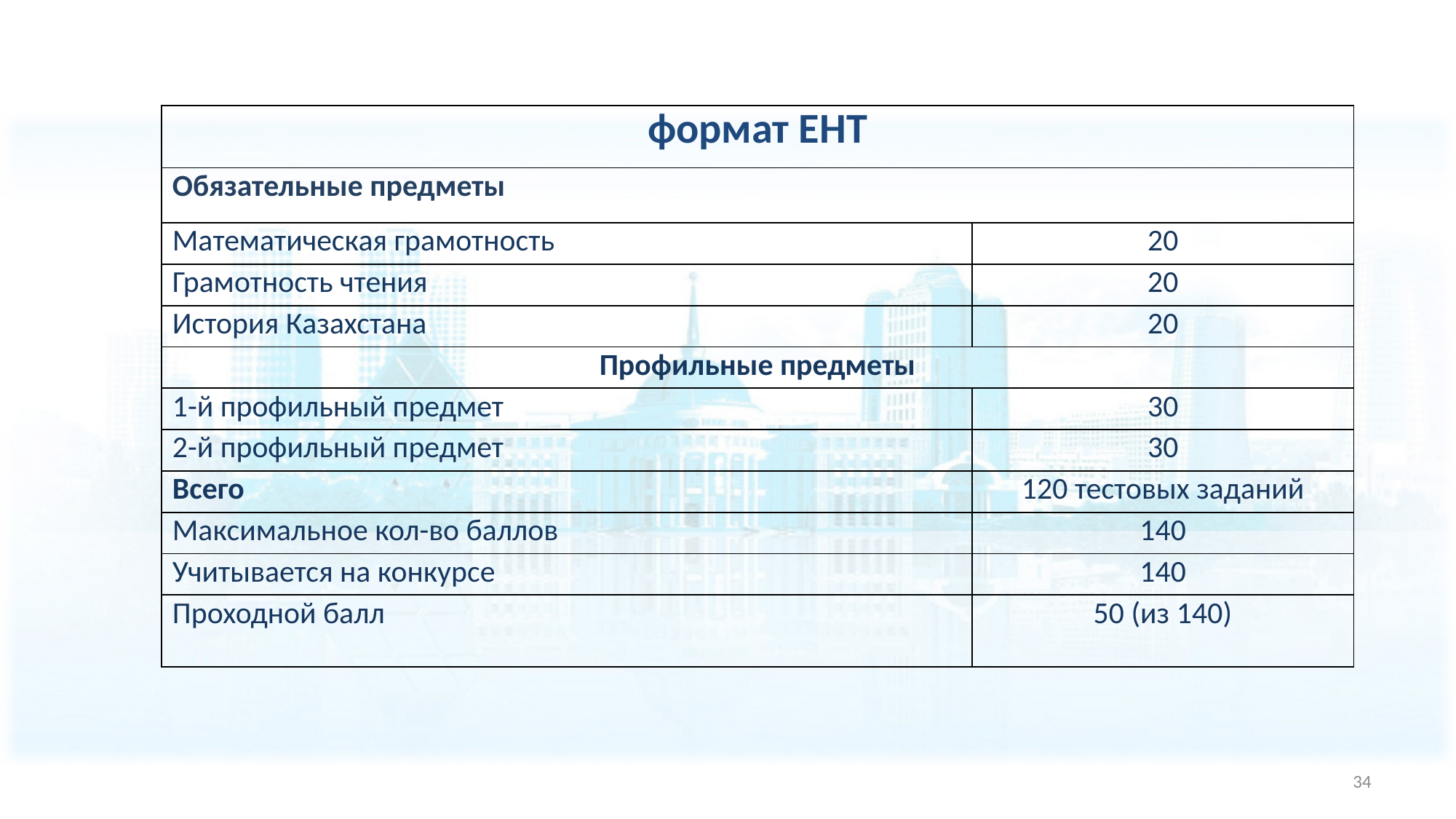

| формат ЕНТ |  |
| --- | --- |
| Обязательные предметы |  |
| Математическая грамотность | 20 |
| Грамотность чтения | 20 |
| История Казахстана | 20 |
| Профильные предметы |  |
| 1-й профильный предмет | 30 |
| 2-й профильный предмет | 30 |
| Всего | 120 тестовых заданий |
| Максимальное кол-во баллов | 140 |
| Учитывается на конкурсе | 140 |
| Проходной балл | 50 (из 140) |
34